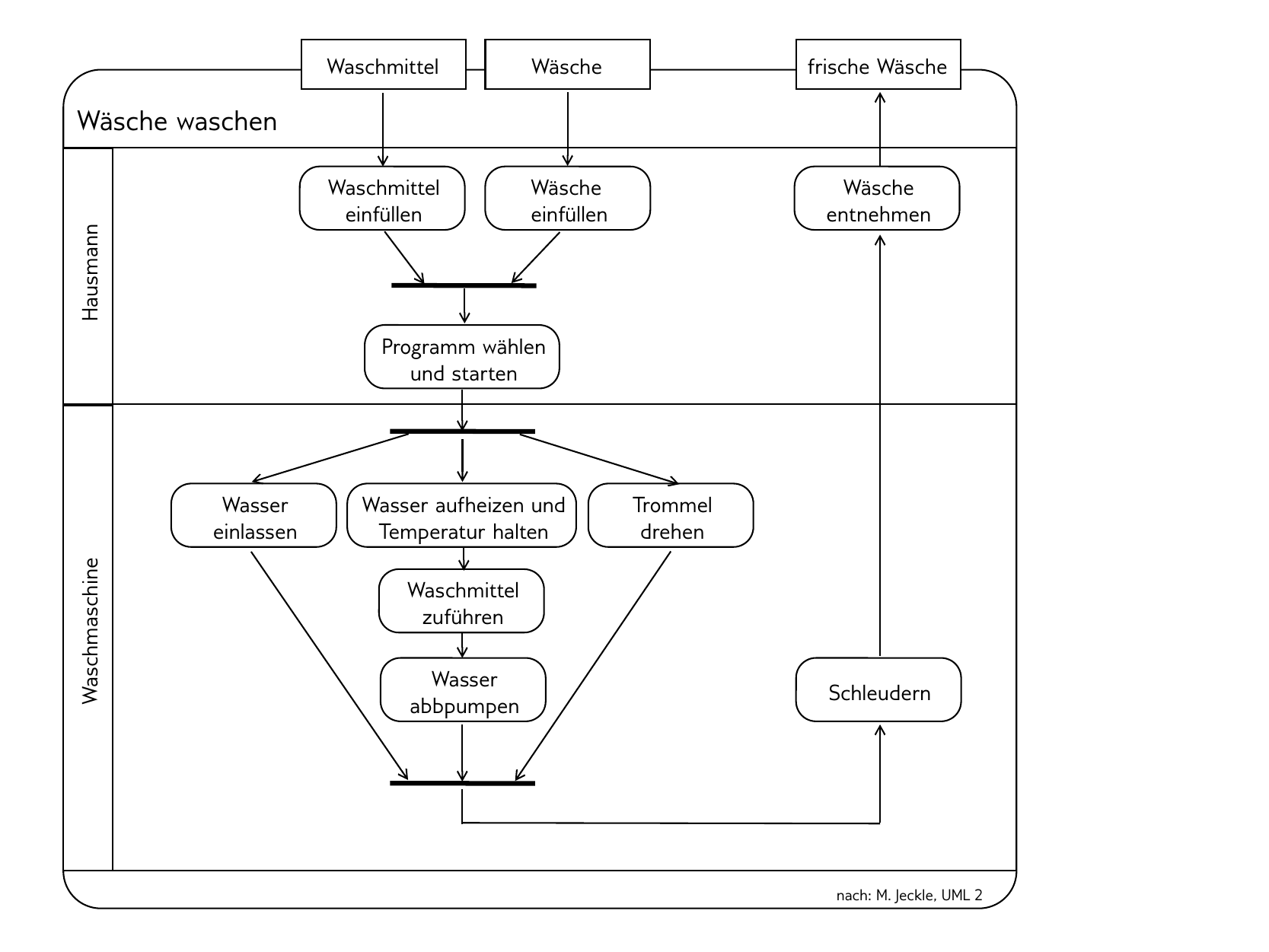

Waschmittel

Wäsche

frische Wäsche

Wäsche waschen

Waschmittel einfüllen

Wäsche
einfüllen

Wäsche entnehmen

Hausmann

Programm wählen und starten

Wasser
einlassen

Wasser aufheizen und Temperatur halten

Trommel
drehen

Waschmittel zuführen

Waschmaschine

Wasser abbpumpen

Schleudern

nach: M. Jeckle, UML 2